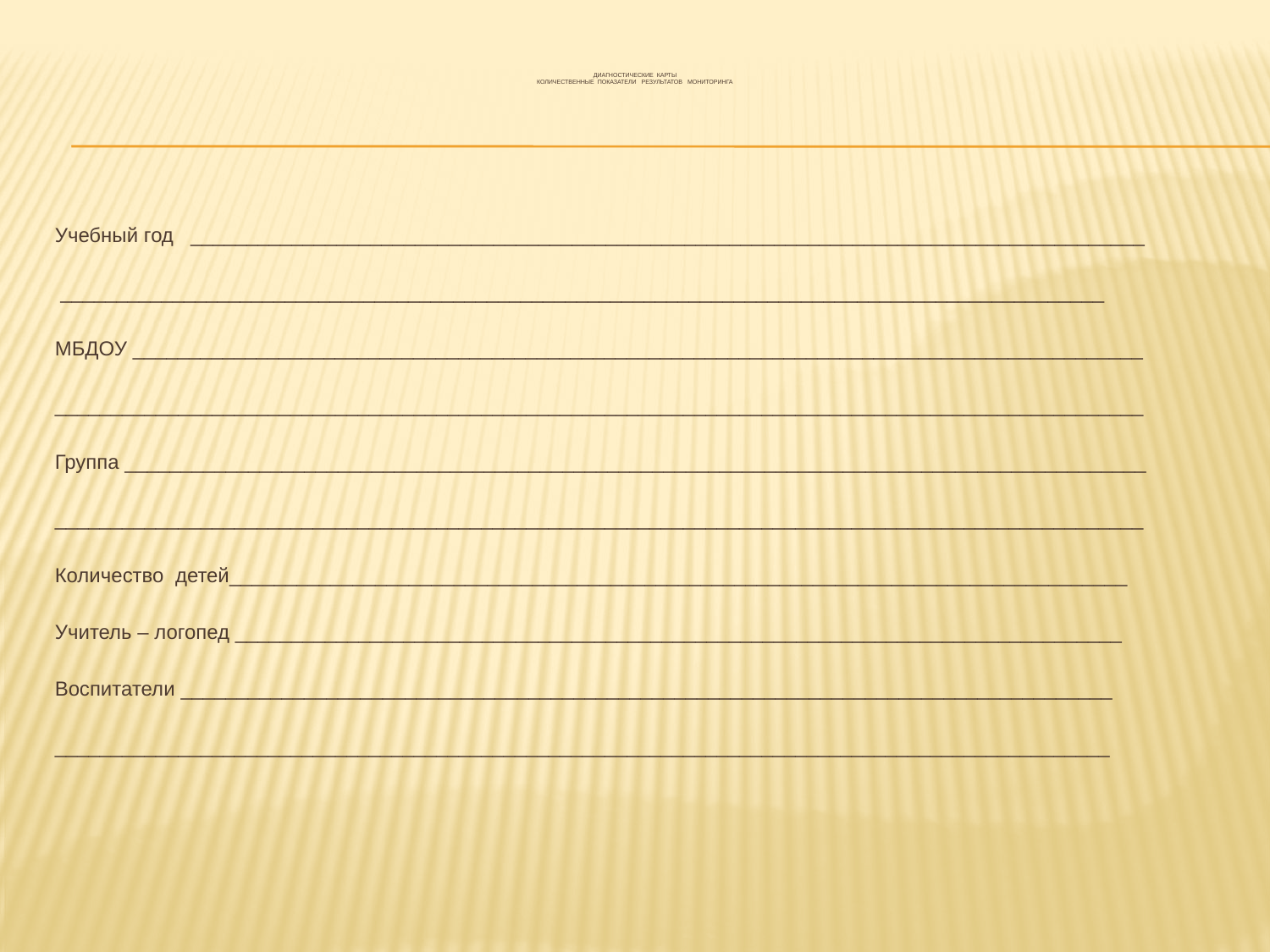

# ДИАГНОСТИЧЕСКИЕ  КАРТЫ КОЛИЧЕСТВЕННЫЕ  ПОКАЗАТЕЛИ   РЕЗУЛЬТАТОВ   МОНИТОРИНГА
Учебный год   _____________________________________________________________________________________

 _____________________________________________________________________________________________

МБДОУ __________________________________________________________________________________________

_________________________________________________________________________________________________

Группа ___________________________________________________________________________________________

_________________________________________________________________________________________________

Количество  детей________________________________________________________________________________

Учитель – логопед _______________________________________________________________________________

Воспитатели ___________________________________________________________________________________

______________________________________________________________________________________________